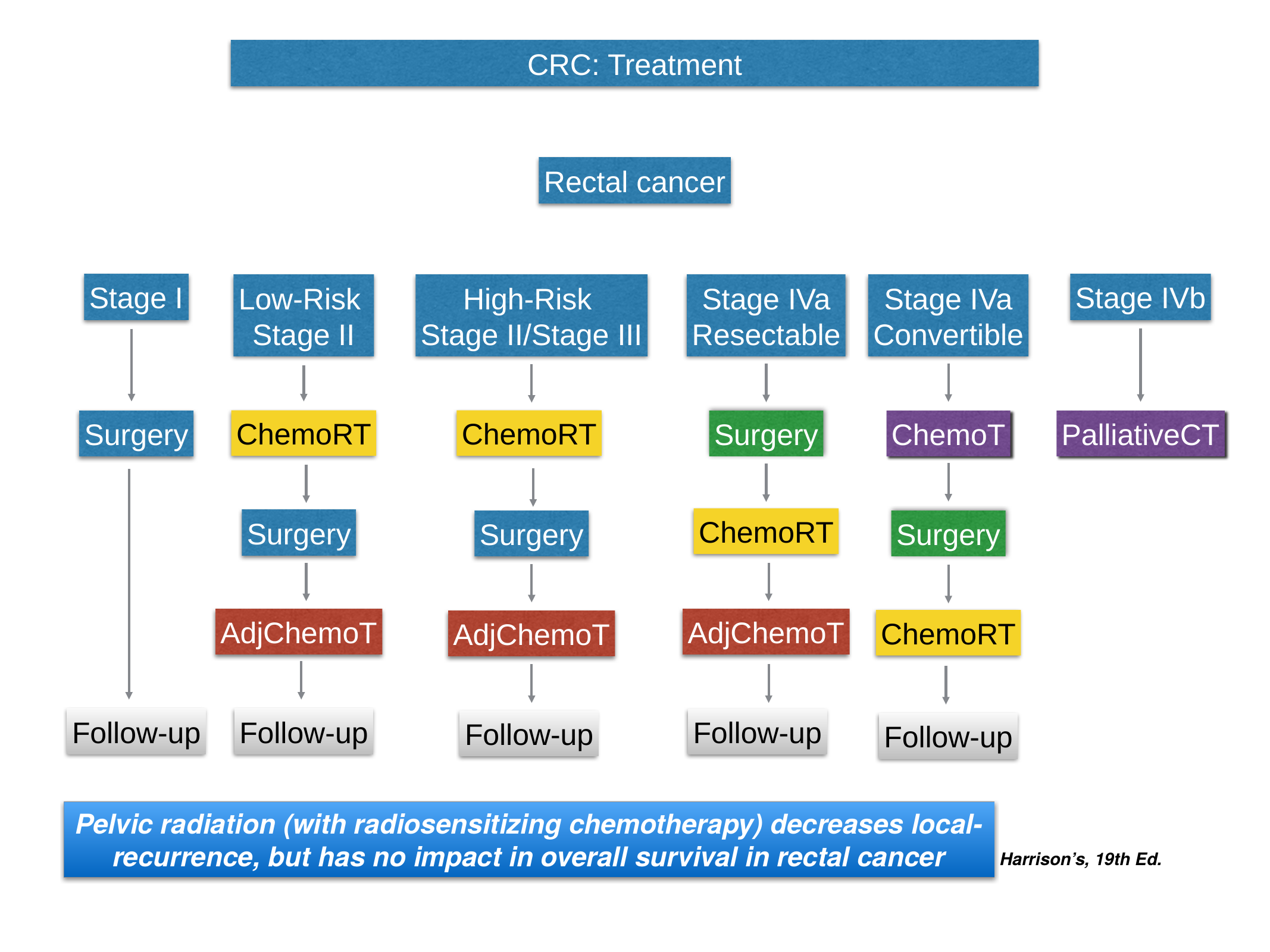

CRC: Treatment
Rectal cancer
Stage I
Stage IVb
Low-Risk
Stage II
High-Risk
Stage II/Stage III
Stage IVa
Resectable
Stage IVa
Convertible

ChemoRT
ChemoRT
Surgery
Surgery
ChemoT
PalliativeCT

ChemoRT
Surgery
Surgery
Surgery

AdjChemoT
AdjChemoT
ChemoRT
AdjChemoT

Follow-up
Follow-up
Follow-up
Follow-up
Follow-up
Pelvic radiation (with radiosensitizing chemotherapy) decreases local-recurrence, but has no impact in overall survival in rectal cancer
Harrison’s, 19th Ed.